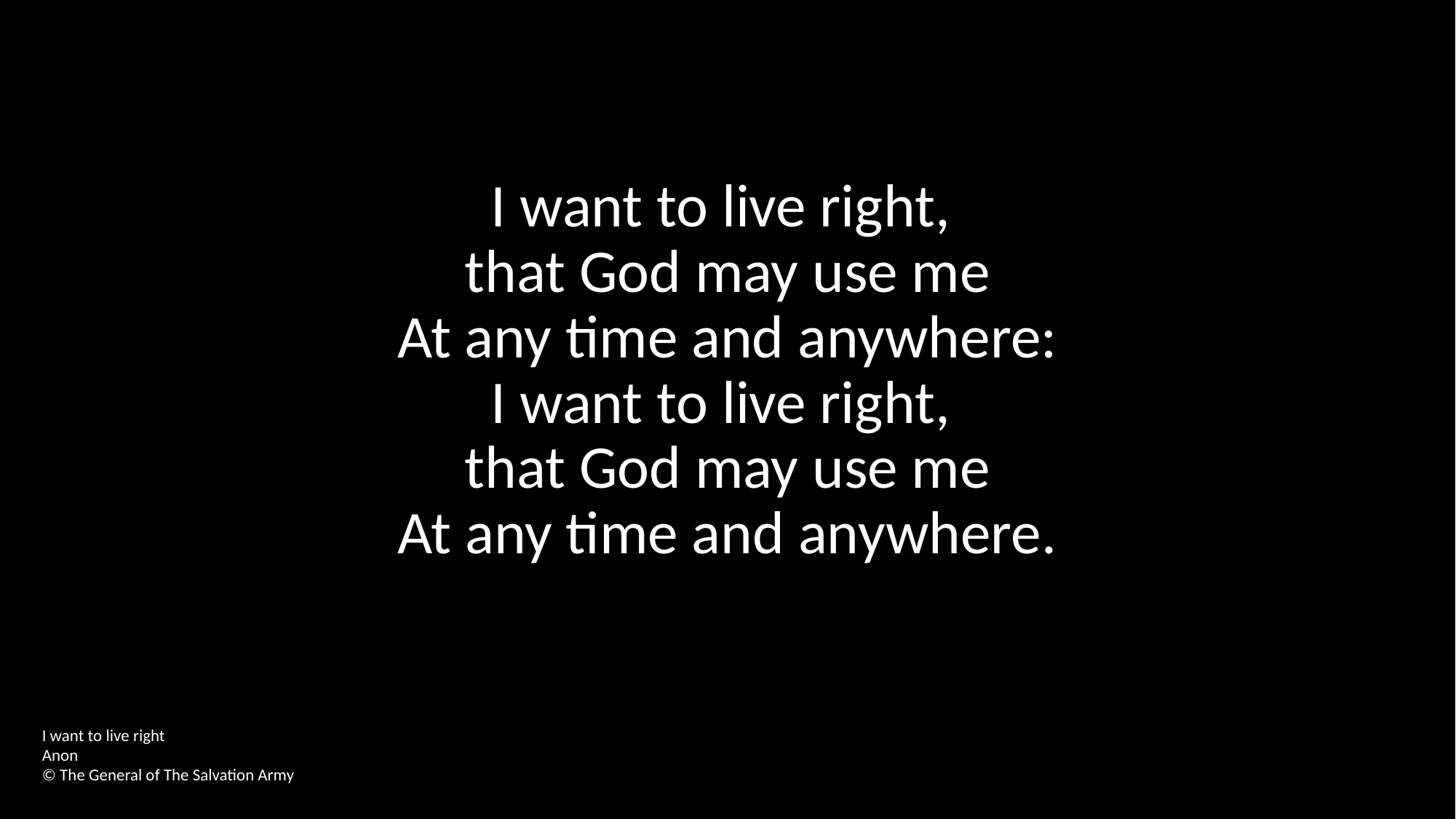

I want to live right,
that God may use me
At any time and anywhere:
I want to live right,
that God may use me
At any time and anywhere.
I want to live right
Anon
© The General of The Salvation Army